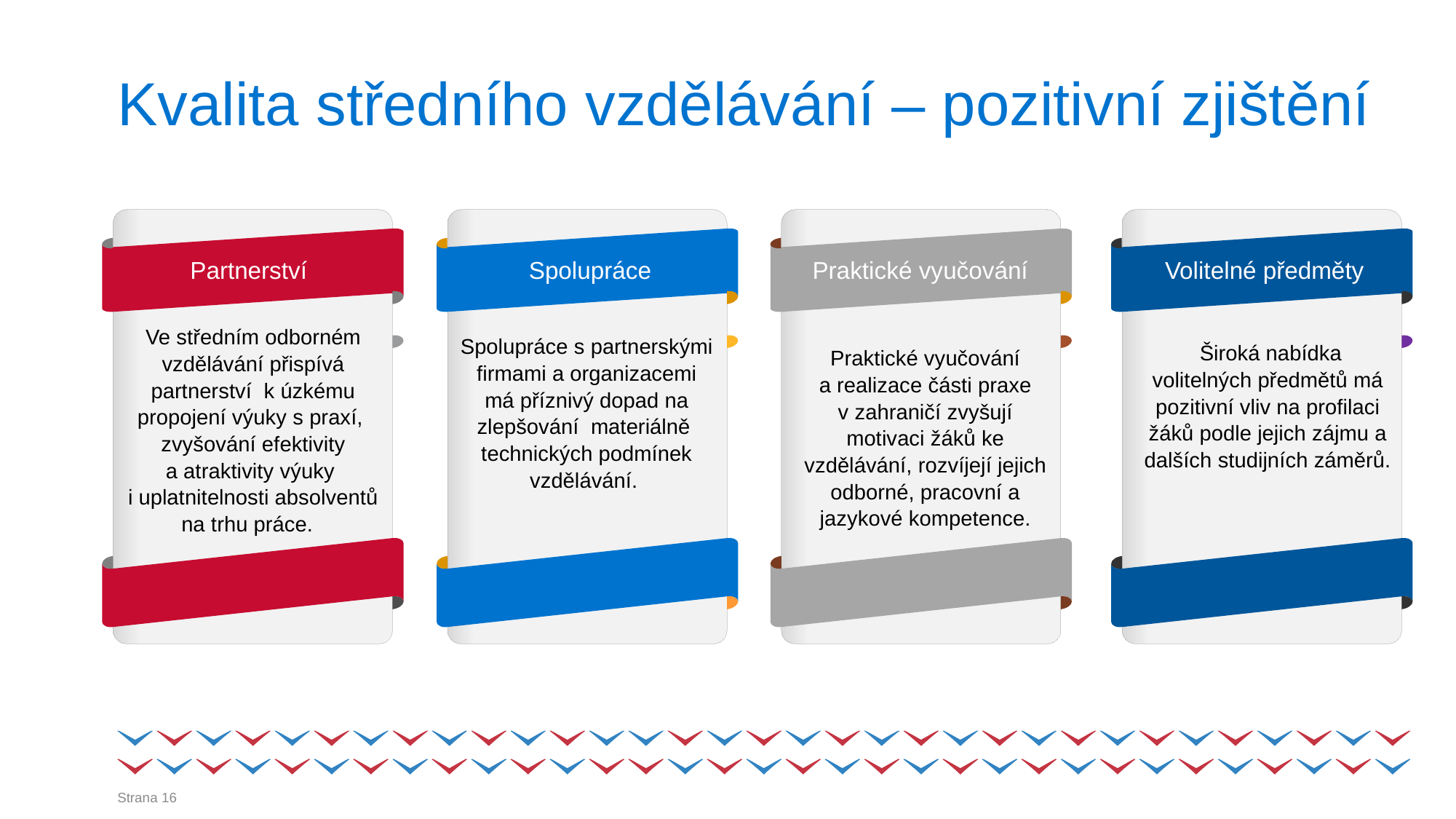

# Kvalita středního vzdělávání – pozitivní zjištění

Partnerství
 Spolupráce
Praktické vyučování
 Volitelné předměty

Ve středním odborném vzdělávání přispívá partnerství  k úzkému propojení výuky s praxí,  zvyšování efektivity
a atraktivity výuky
i uplatnitelnosti absolventů na trhu práce.
Spolupráce s partnerskými firmami a organizacemi má příznivý dopad na zlepšování  materiálně  technických podmínek vzdělávání.
 Široká nabídka volitelných předmětů má pozitivní vliv na profilaci žáků podle jejich zájmu a dalších studijních záměrů.
 Praktické vyučování
a realizace části praxe
v zahraničí zvyšují motivaci žáků ke vzdělávání, rozvíjejí jejich odborné, pracovní a jazykové kompetence.